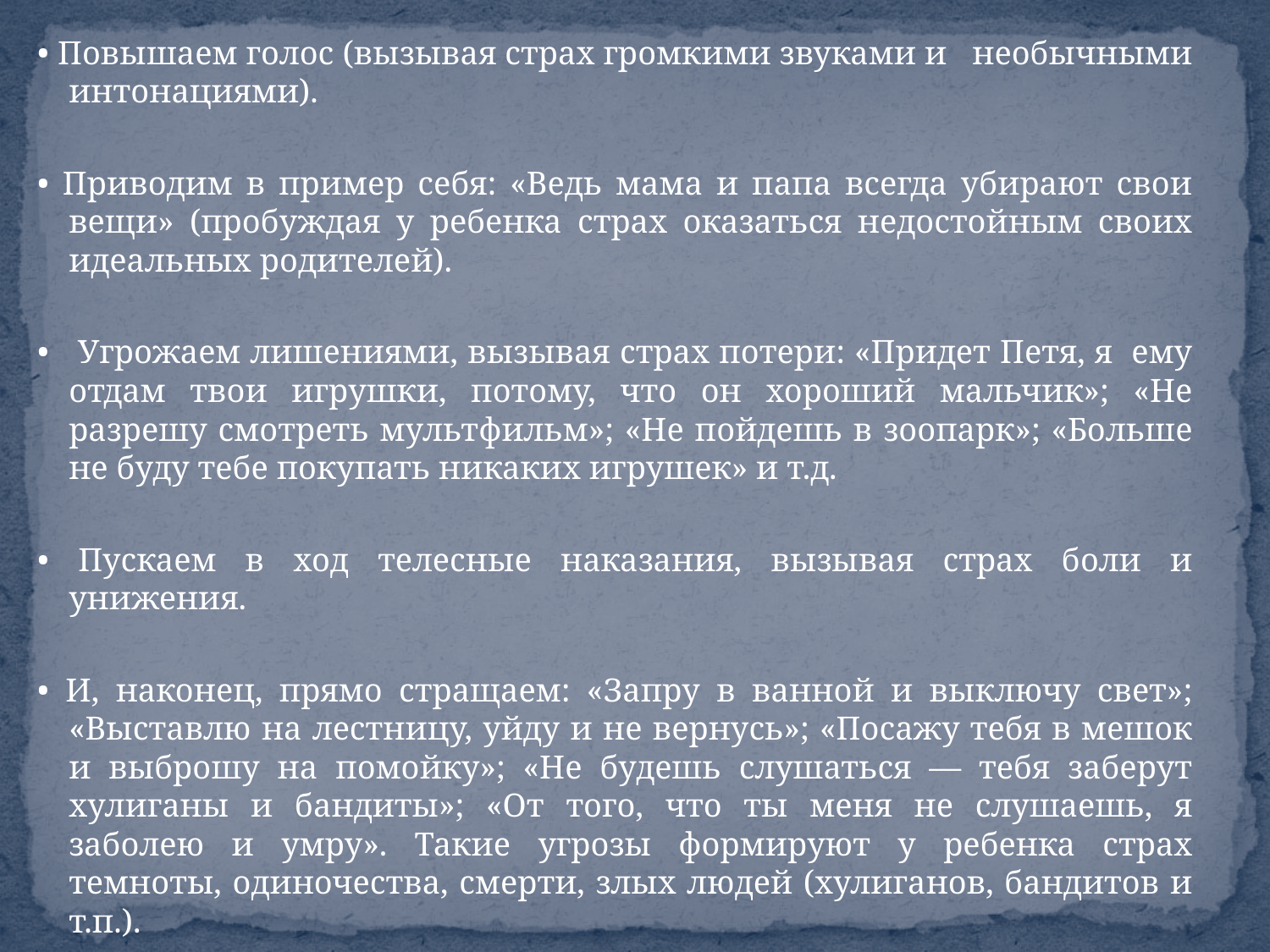

• Повышаем голос (вызывая страх громкими звуками и   необычными интонациями).

• Приводим в пример себя: «Ведь мама и папа всегда убирают свои вещи» (пробуждая у ребенка страх оказаться недостойным своих идеальных родителей).

•   Угрожаем лишениями, вызывая страх потери: «Придет Петя, я  ему отдам твои игрушки, потому, что он хороший мальчик»; «Не разрешу смотреть мультфильм»; «Не пойдешь в зоопарк»; «Больше не буду тебе покупать никаких игрушек» и т.д.

• Пускаем в ход телесные наказания, вызывая страх боли и унижения.

• И, наконец, прямо стращаем: «Запру в ванной и выключу свет»; «Выставлю на лестницу, уйду и не вернусь»; «Посажу тебя в мешок и выброшу на помойку»; «Не будешь слушаться — тебя заберут хулиганы и бандиты»; «От того, что ты меня не слушаешь, я заболею и умру». Такие угрозы формируют у ребенка страх темноты, одиночества, смерти, злых людей (хулиганов, бандитов и т.п.).